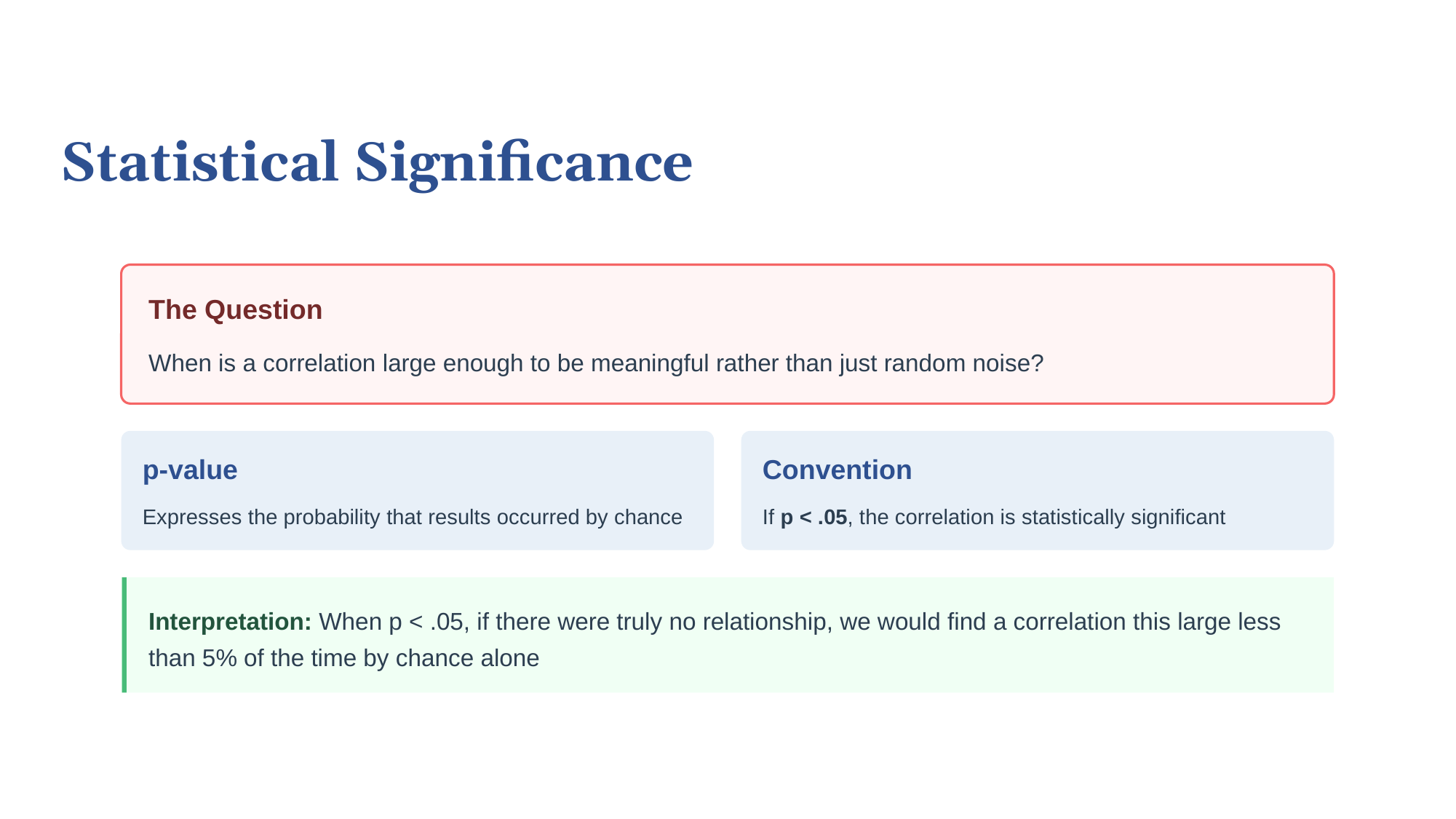

Statistical Significance

The Question
When is a correlation large enough to be meaningful rather than just random noise?

p-value
Convention
Expresses the probability that results occurred by chance
If p < .05, the correlation is statistically significant

Interpretation: When p < .05, if there were truly no relationship, we would find a correlation this large less than 5% of the time by chance alone